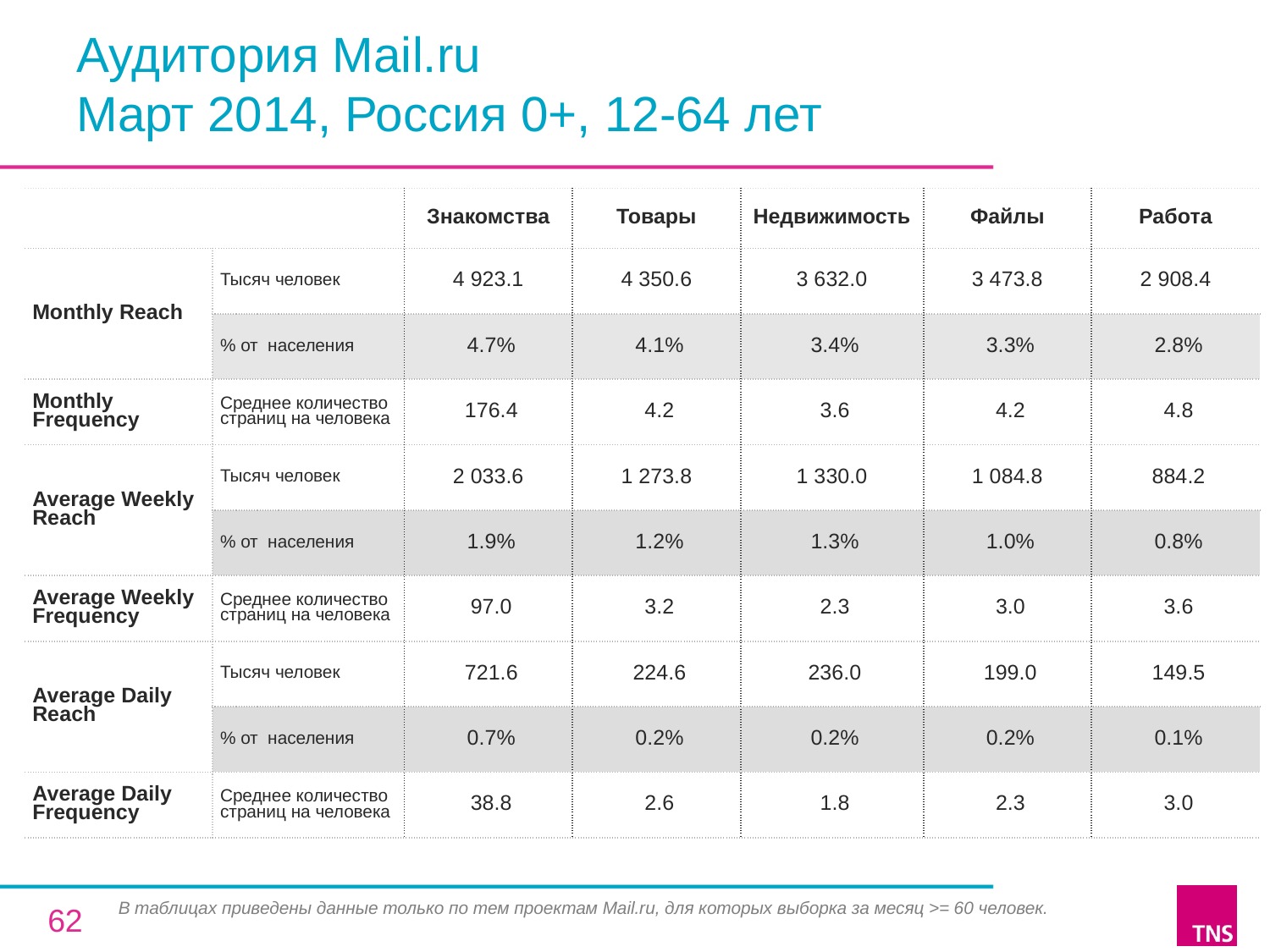

# Аудитория Mail.ru Март 2014, Россия 0+, 12-64 лет
|  |  | Знакомства | Товары | Недвижимость | Файлы | Работа |
| --- | --- | --- | --- | --- | --- | --- |
| Monthly Reach | Тысяч человек | 4 923.1 | 4 350.6 | 3 632.0 | 3 473.8 | 2 908.4 |
|  | % от населения | 4.7% | 4.1% | 3.4% | 3.3% | 2.8% |
| Monthly Frequency | Среднее количество страниц на человека | 176.4 | 4.2 | 3.6 | 4.2 | 4.8 |
| Average Weekly Reach | Тысяч человек | 2 033.6 | 1 273.8 | 1 330.0 | 1 084.8 | 884.2 |
|  | % от населения | 1.9% | 1.2% | 1.3% | 1.0% | 0.8% |
| Average Weekly Frequency | Среднее количество страниц на человека | 97.0 | 3.2 | 2.3 | 3.0 | 3.6 |
| Average Daily Reach | Тысяч человек | 721.6 | 224.6 | 236.0 | 199.0 | 149.5 |
|  | % от населения | 0.7% | 0.2% | 0.2% | 0.2% | 0.1% |
| Average Daily Frequency | Среднее количество страниц на человека | 38.8 | 2.6 | 1.8 | 2.3 | 3.0 |
В таблицах приведены данные только по тем проектам Mail.ru, для которых выборка за месяц >= 60 человек.
62